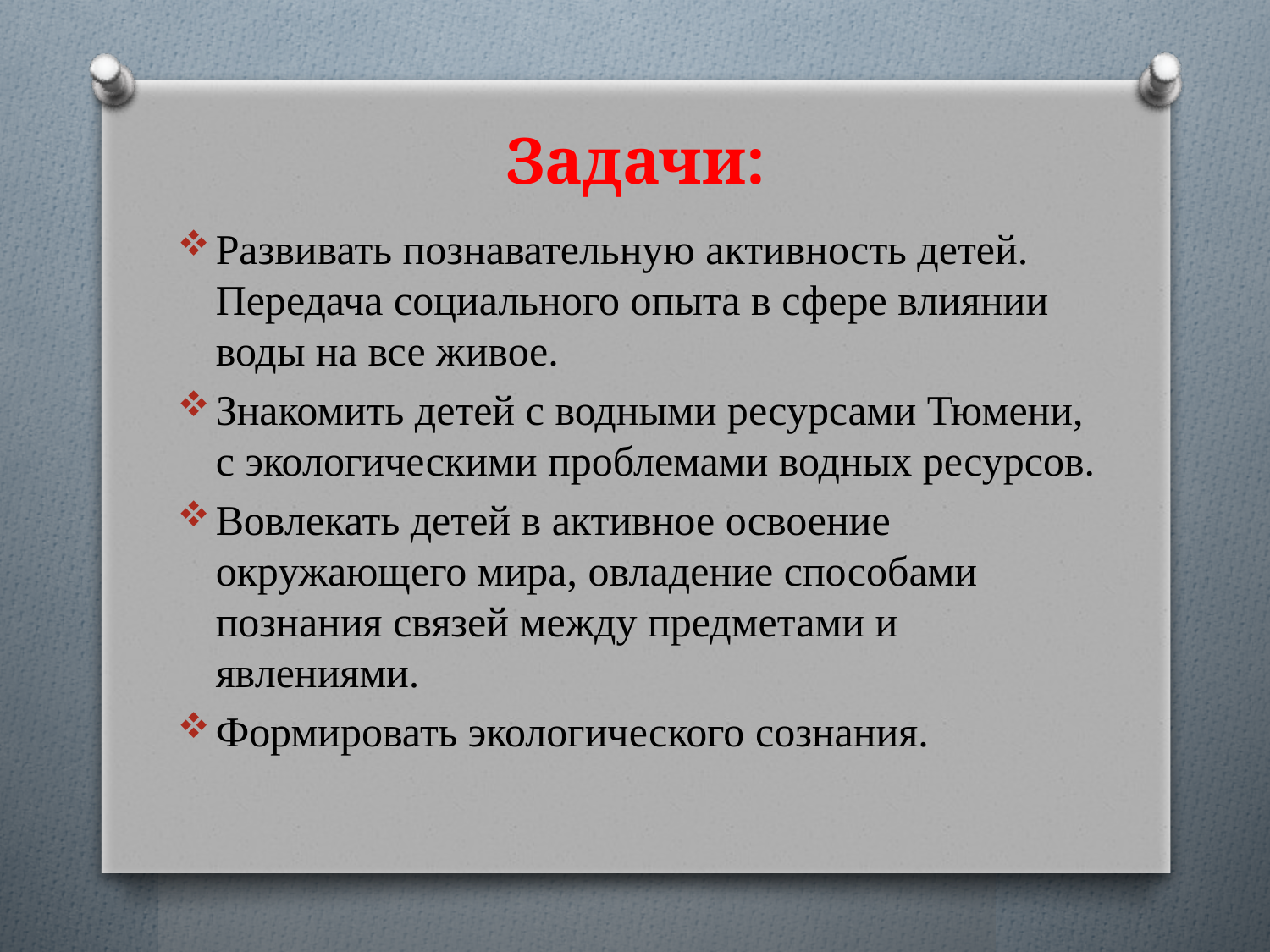

# Задачи:
Развивать познавательную активность детей. Передача социального опыта в сфере влиянии воды на все живое.
Знакомить детей с водными ресурсами Тюмени, с экологическими проблемами водных ресурсов.
Вовлекать детей в активное освоение окружающего мира, овладение способами познания связей между предметами и явлениями.
Формировать экологического сознания.